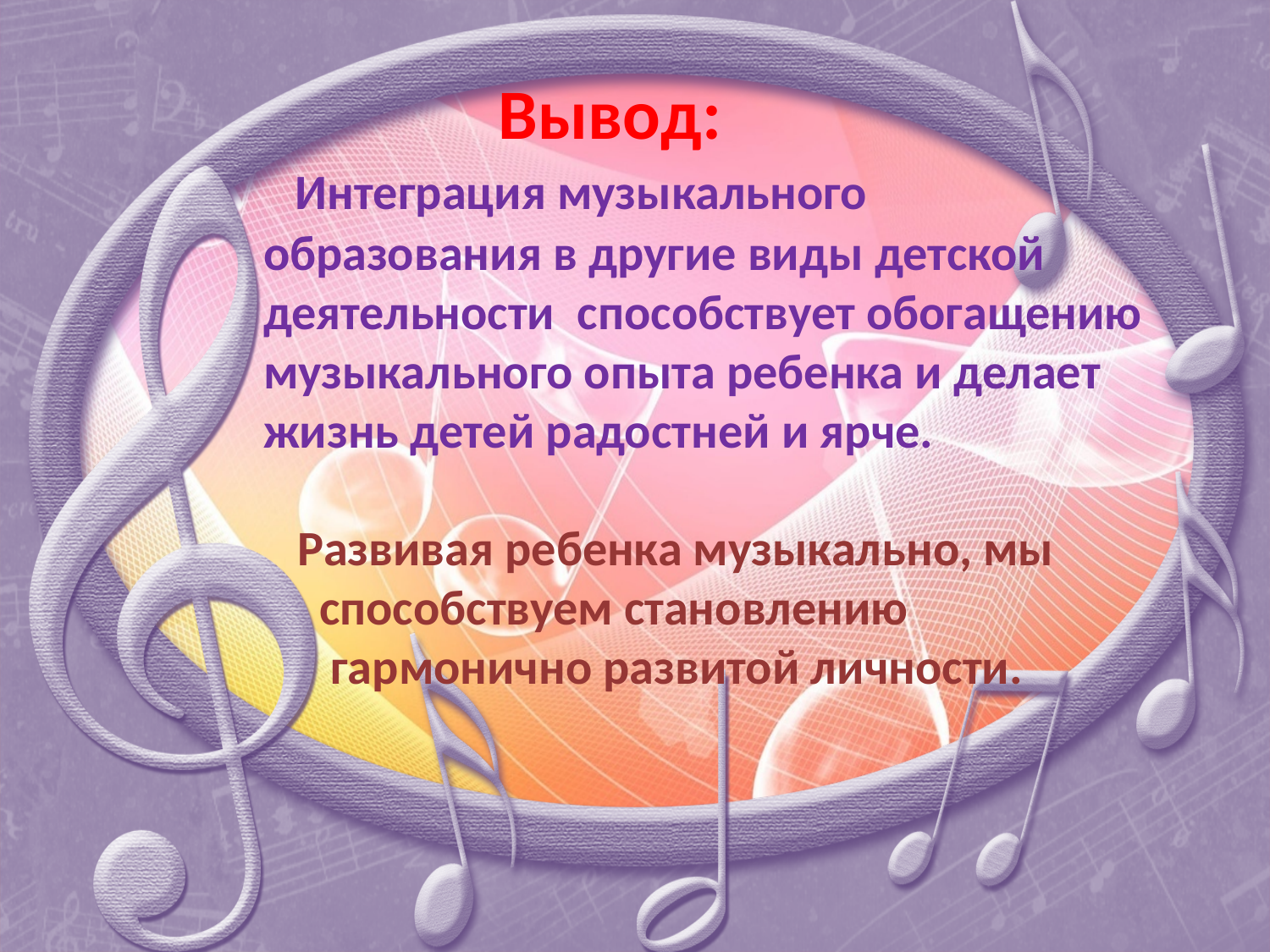

# Вывод: Интеграция музыкального образования в другие виды детской деятельности  способствует обогащению музыкального опыта ребенка и делает жизнь детей радостней и ярче. Развивая ребенка музыкально, мы способствуем становлению гармонично развитой личности.